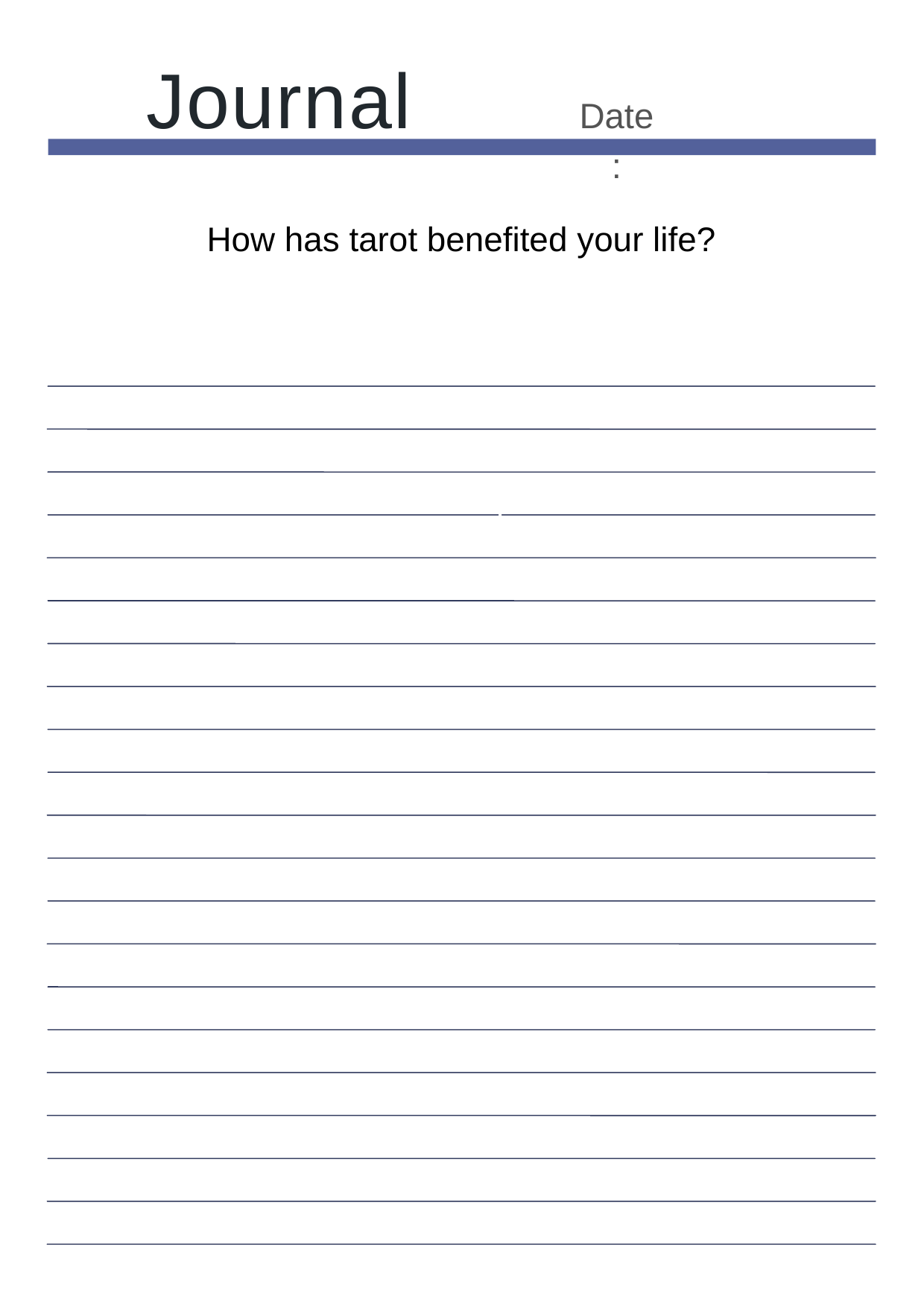

Journal
Date:

How has tarot benefited your life?

Journal Prompt Here